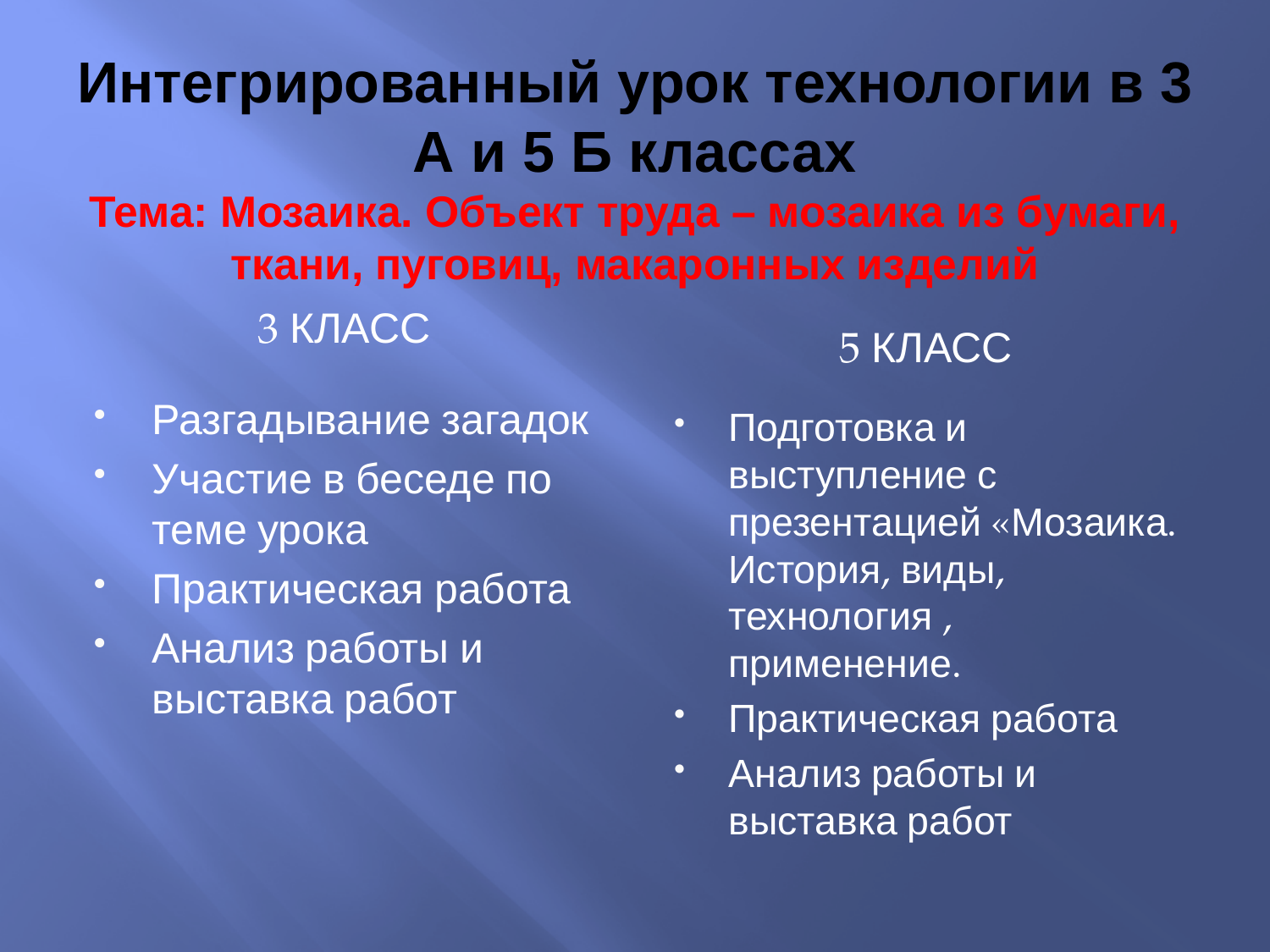

# Интегрированный урок технологии в 3 А и 5 Б классах Тема: Мозаика. Объект труда – мозаика из бумаги, ткани, пуговиц, макаронных изделий
3 класс
5 класс
Разгадывание загадок
Участие в беседе по теме урока
Практическая работа
Анализ работы и выставка работ
Подготовка и выступление с презентацией «Мозаика. История, виды, технология , применение.
Практическая работа
Анализ работы и выставка работ